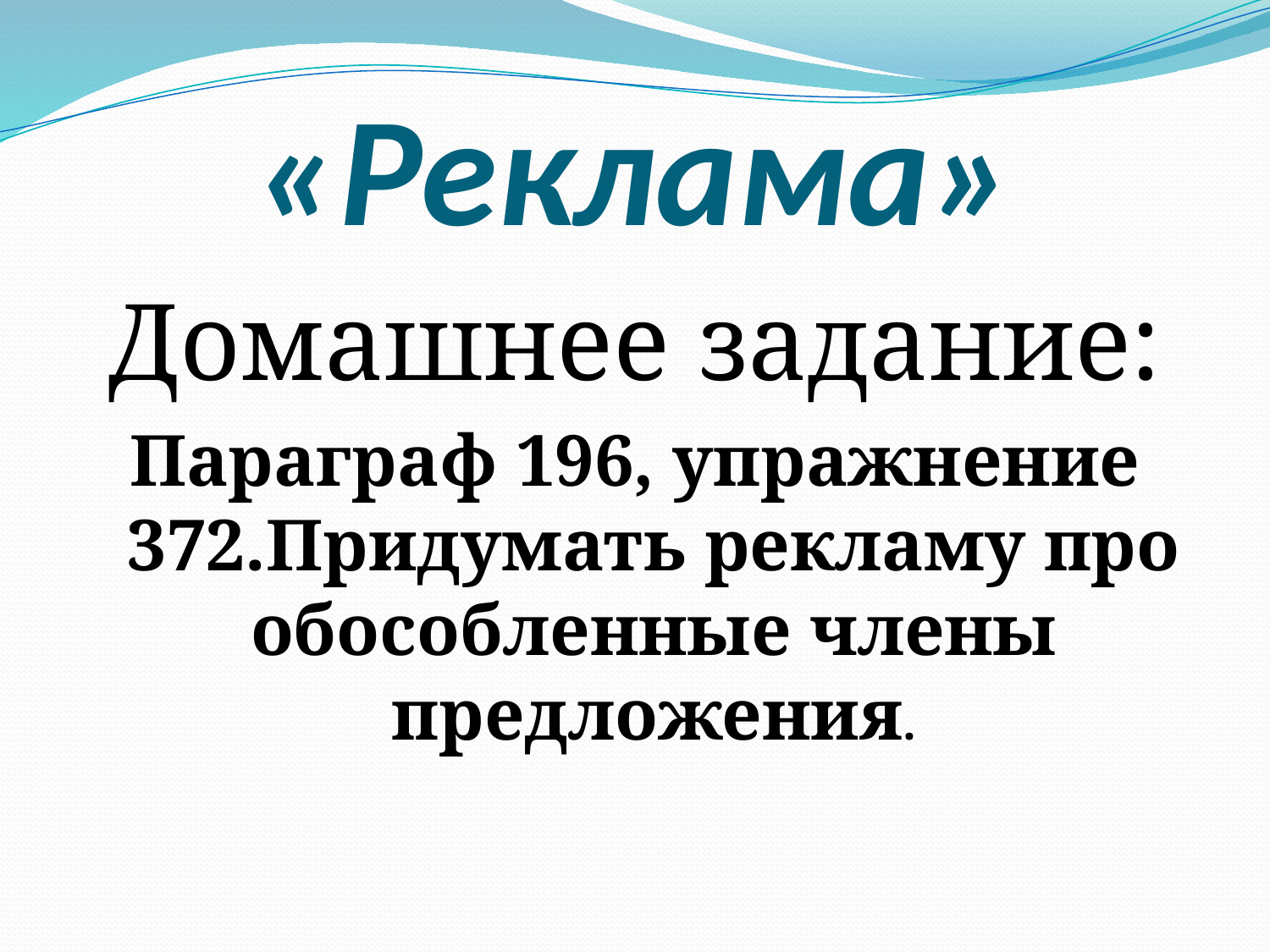

# «Реклама»
Домашнее задание:
 Параграф 196, упражнение  372.Придумать рекламу про обособленные члены предложения.